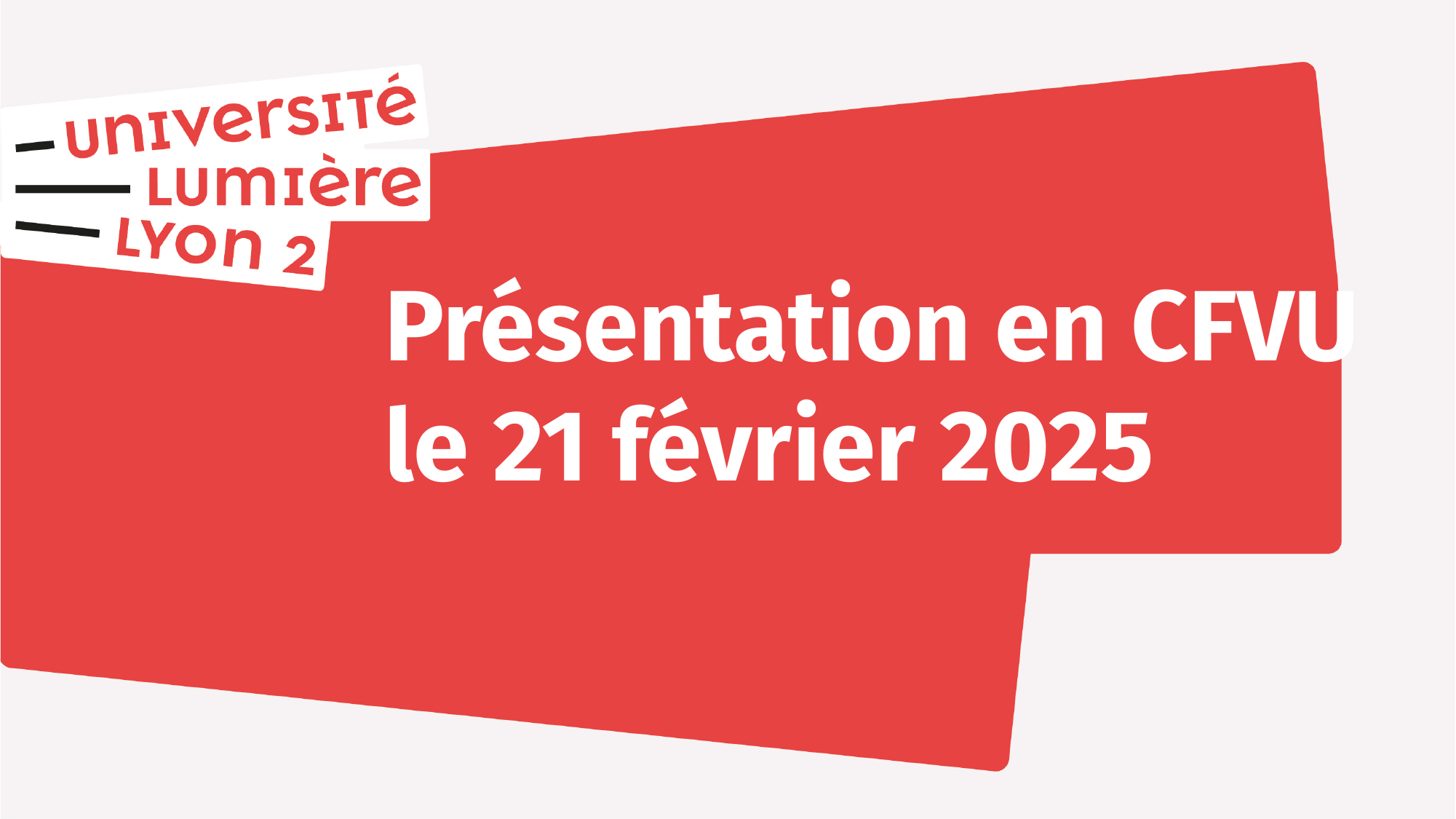

Présentation en CFVU le 21 février 2025